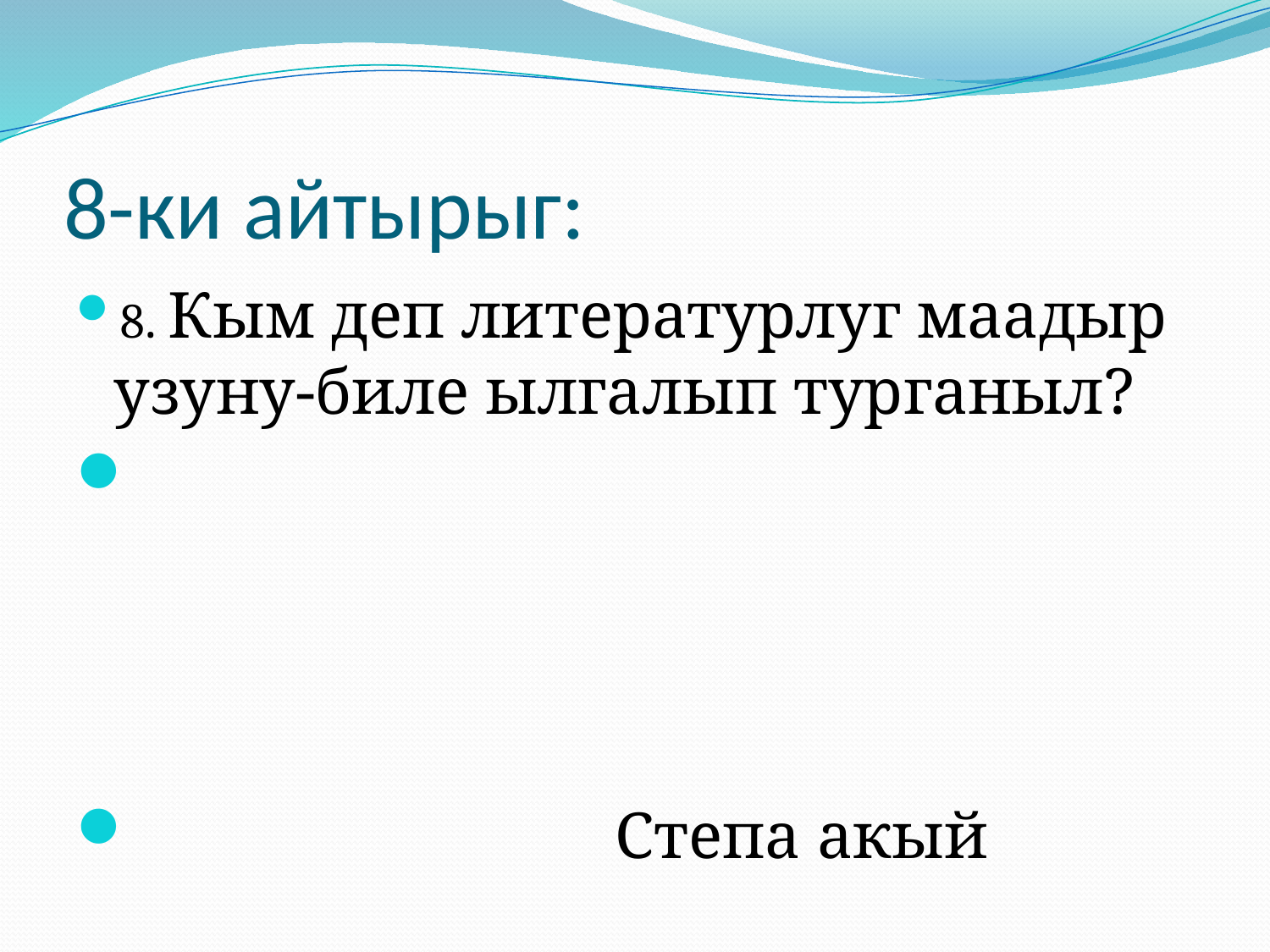

# 8-ки айтырыг:
8. Кым деп литературлуг маадыр узуну-биле ылгалып турганыл?

                             Степа акый